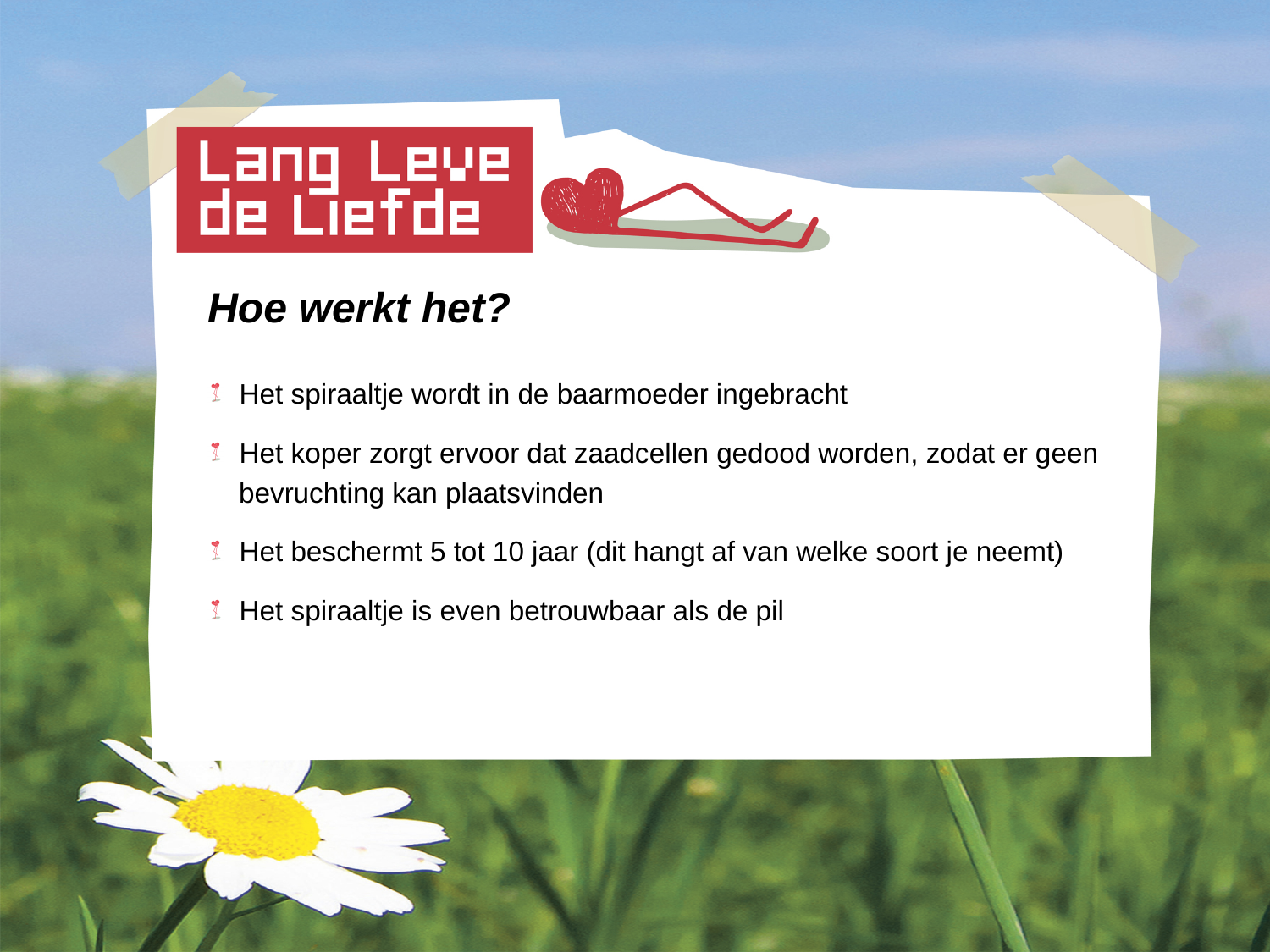

Hoe werkt het?

  Het spiraaltje wordt in de baarmoeder ingebracht

  Het koper zorgt ervoor dat zaadcellen gedood worden, zodat er geen
    bevruchting kan plaatsvinden

  Het beschermt 5 tot 10 jaar (dit hangt af van welke soort je neemt)

  Het spiraaltje is even betrouwbaar als de pil